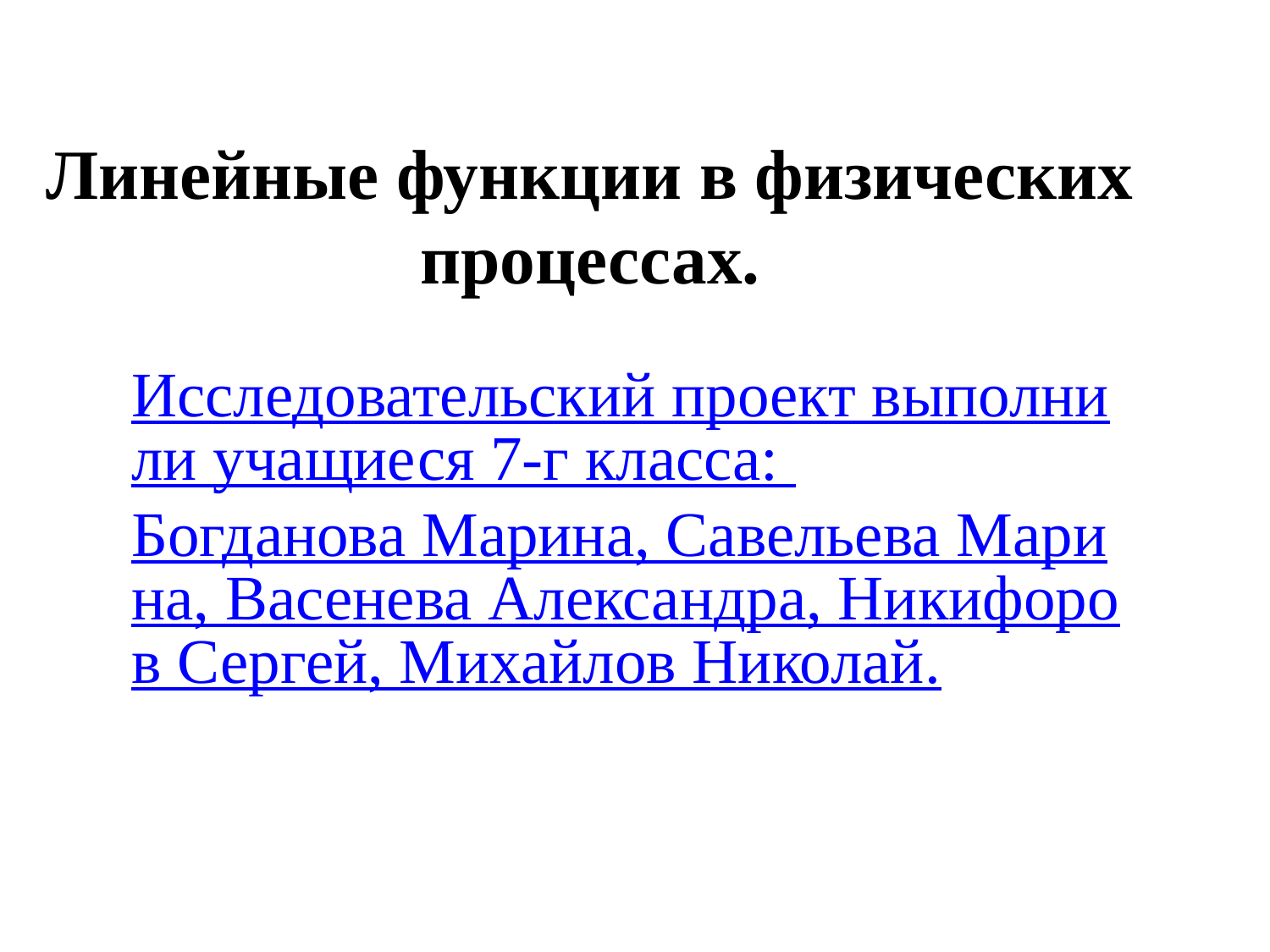

# Линейные функции в физических процессах.
Исследовательский проект выполнили учащиеся 7-г класса:
Богданова Марина, Савельева Марина, Васенева Александра, Никифоров Сергей, Михайлов Николай.